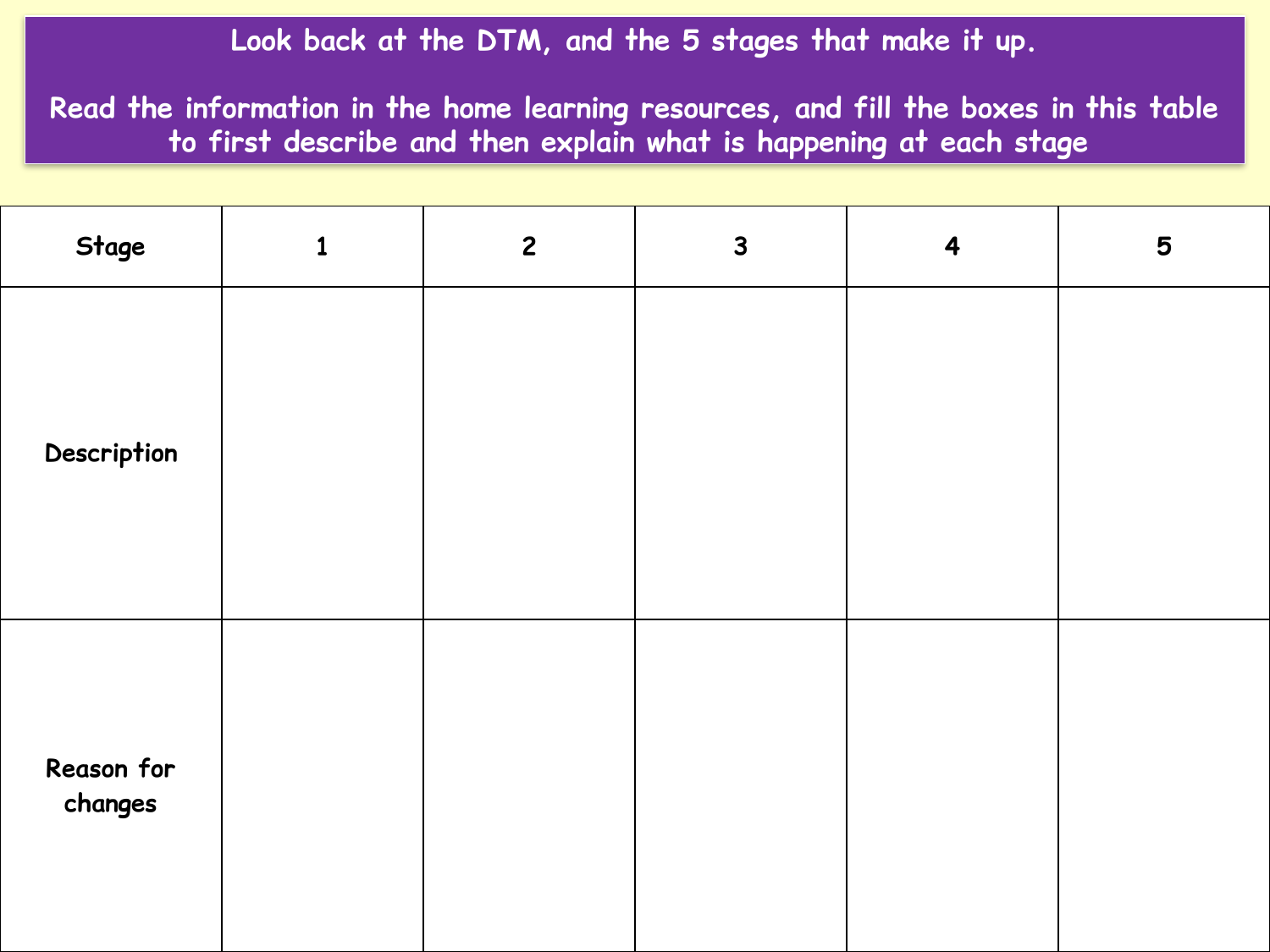

Look back at the DTM, and the 5 stages that make it up.

Read the information in the home learning resources, and fill the boxes in this table to first describe and then explain what is happening at each stage
| Stage | 1 | 2 | 3 | 4 | 5 |
| --- | --- | --- | --- | --- | --- |
| Description |  |  |  |  |  |
| Reason for changes |  |  |  |  |  |